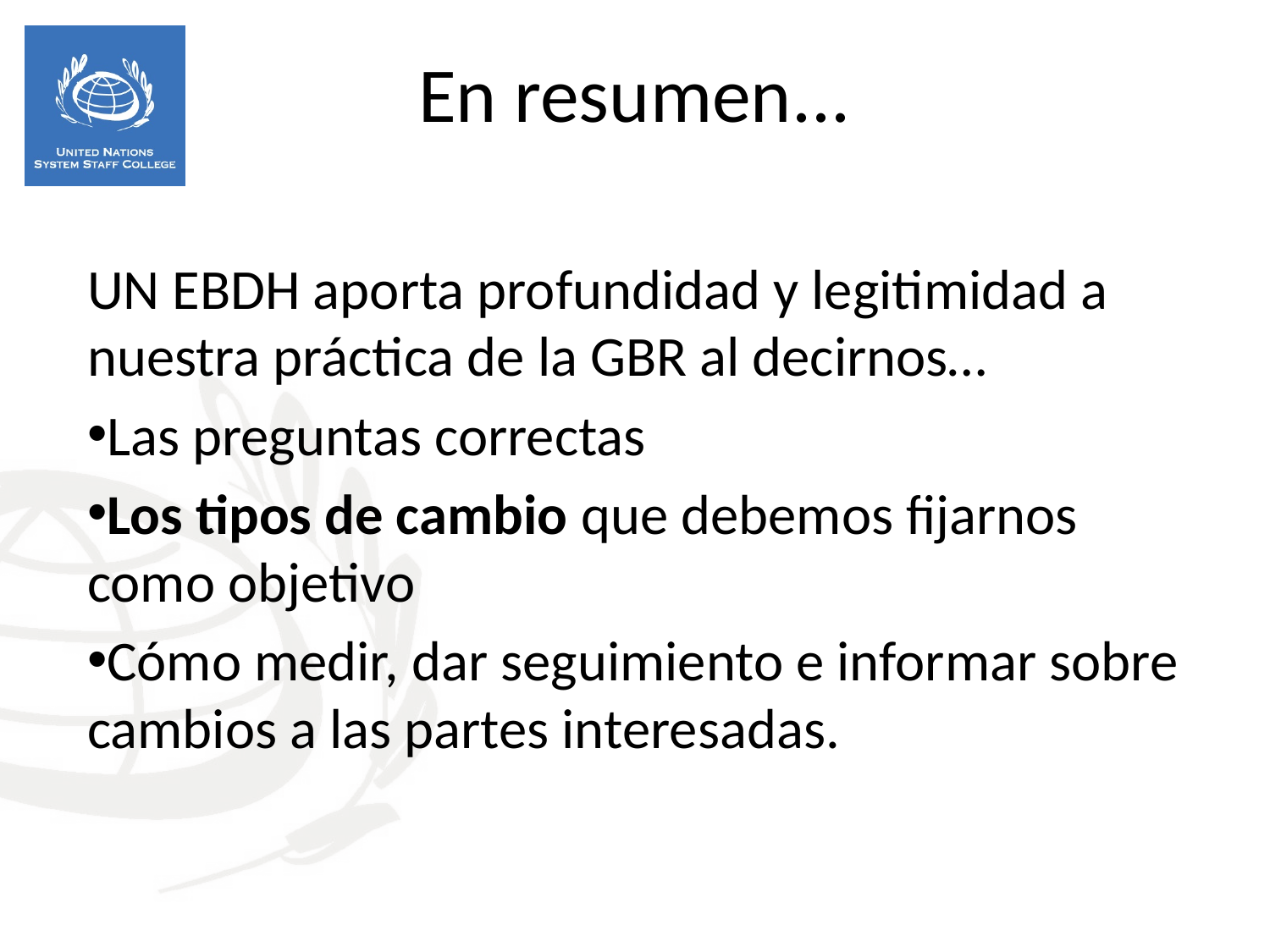

En resumen...
UN EBDH aporta profundidad y legitimidad a nuestra práctica de la GBR al decirnos…
Las preguntas correctas
Los tipos de cambio que debemos fijarnos como objetivo
Cómo medir, dar seguimiento e informar sobre cambios a las partes interesadas.